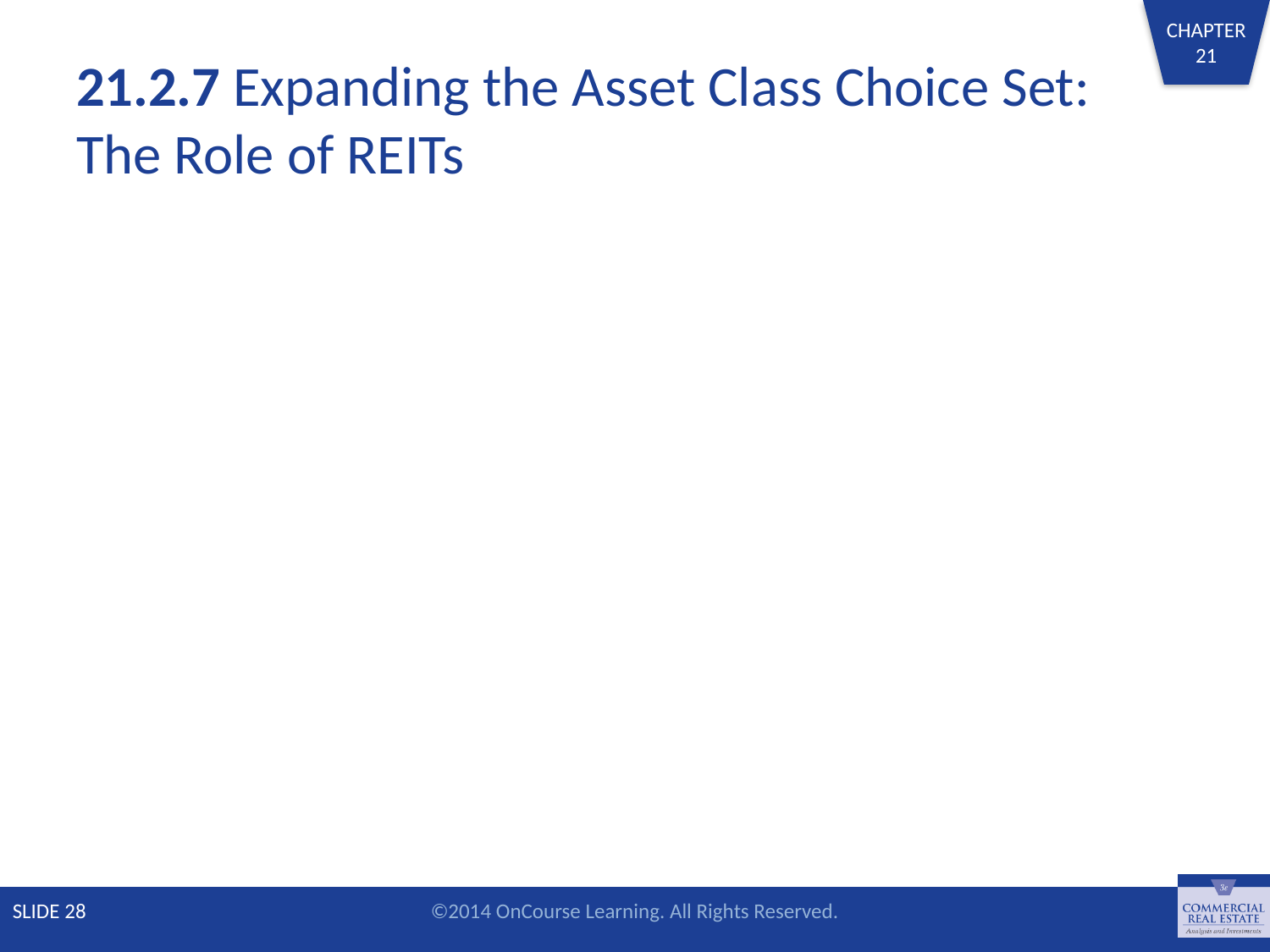

# 21.2.7 Expanding the Asset Class Choice Set: The Role of REITs

SLIDE 28